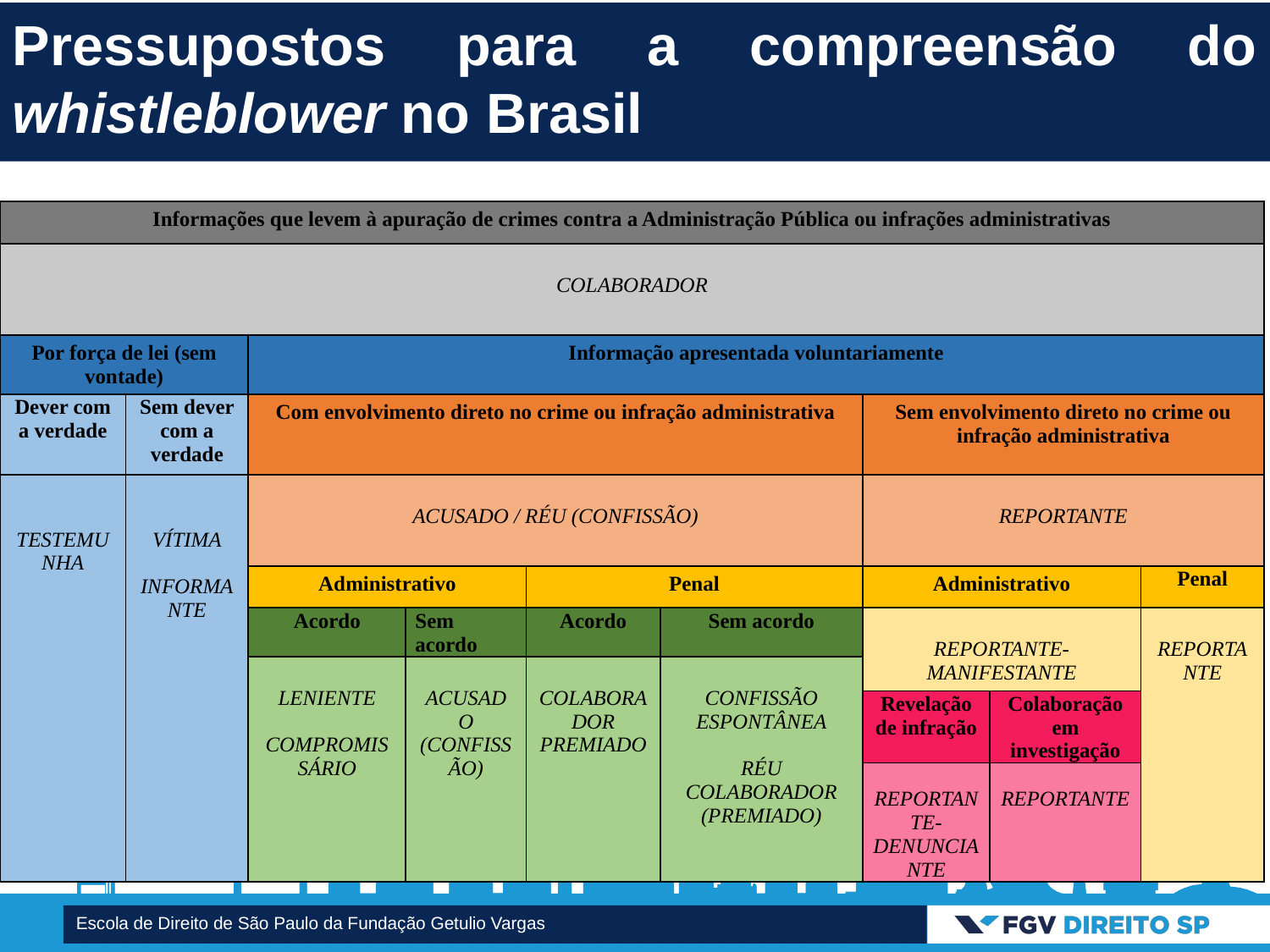

Pressupostos para a compreensão do whistleblower no Brasil
| Informações que levem à apuração de crimes contra a Administração Pública ou infrações administrativas |  |  |  |  |  |  |  |  |
| --- | --- | --- | --- | --- | --- | --- | --- | --- |
| Colaborador |  |  |  |  |  |  |  |  |
| Por força de lei (sem vontade) |  | Informação apresentada voluntariamente |  |  |  |  |  |  |
| Dever com a verdade | Sem dever com a verdade | Com envolvimento direto no crime ou infração administrativa |  |  |  | Sem envolvimento direto no crime ou infração administrativa |  |  |
| Testemunha | Vítima   Informante | Acusado / Réu (confissão) |  |  |  | Reportante |  |  |
|  |  | Administrativo |  | Penal |  | Administrativo |  | Penal |
|  |  | Acordo | Sem acordo | Acordo | Sem acordo | Reportante-Manifestante |  | Reportante |
|  |  | Leniente   Compromissário | Acusado (confissão) | colaborador Premiado | Confissão espontânea   Réu Colaborador (Premiado) |  |  |  |
|  |  |  |  |  |  | Revelação de infração | Colaboração em investigação |  |
|  |  |  |  |  |  | Reportante-Denunciante | Reportante |  |